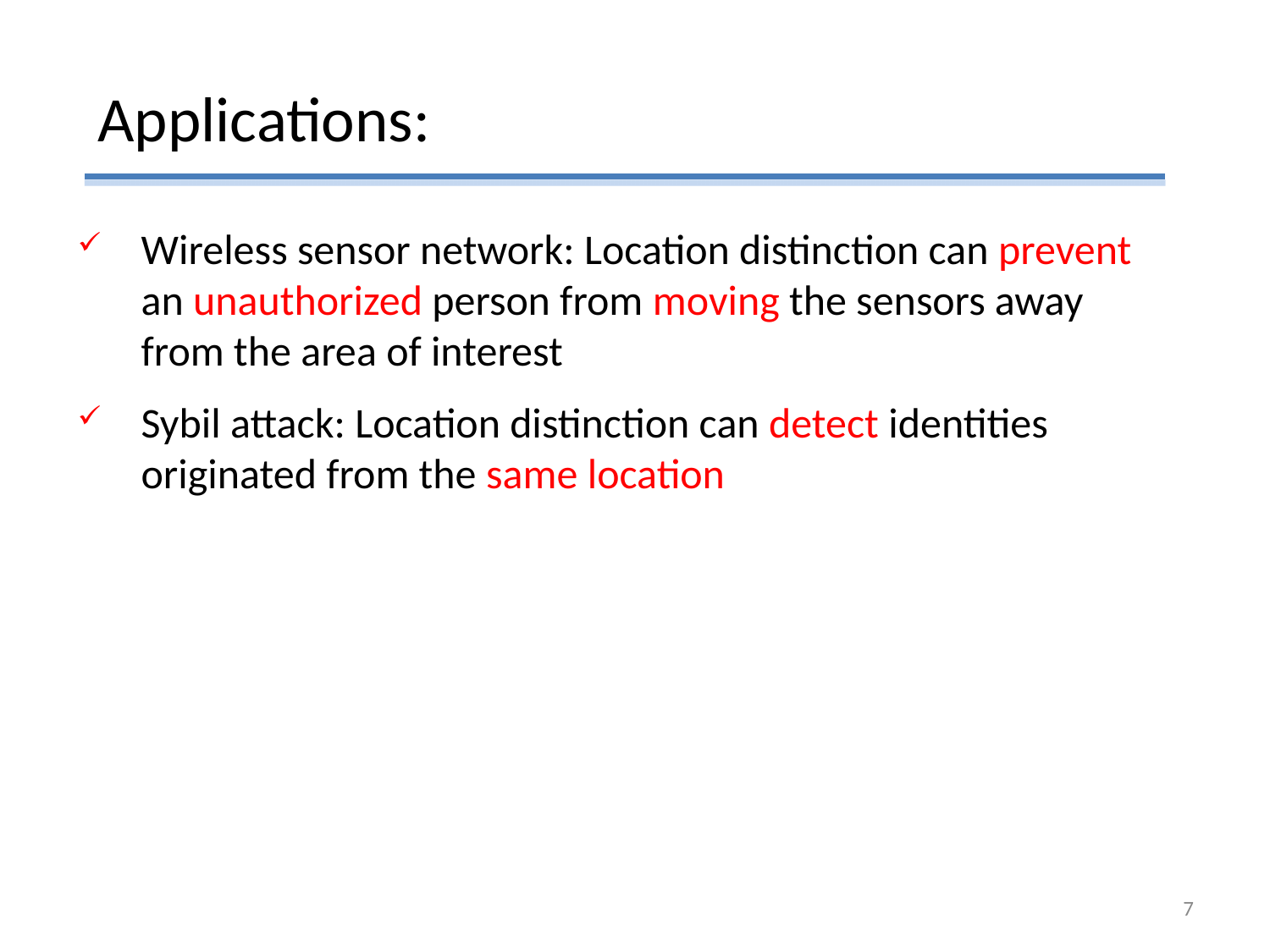

# Applications:
Wireless sensor network: Location distinction can prevent an unauthorized person from moving the sensors away from the area of interest
Sybil attack: Location distinction can detect identities originated from the same location
7